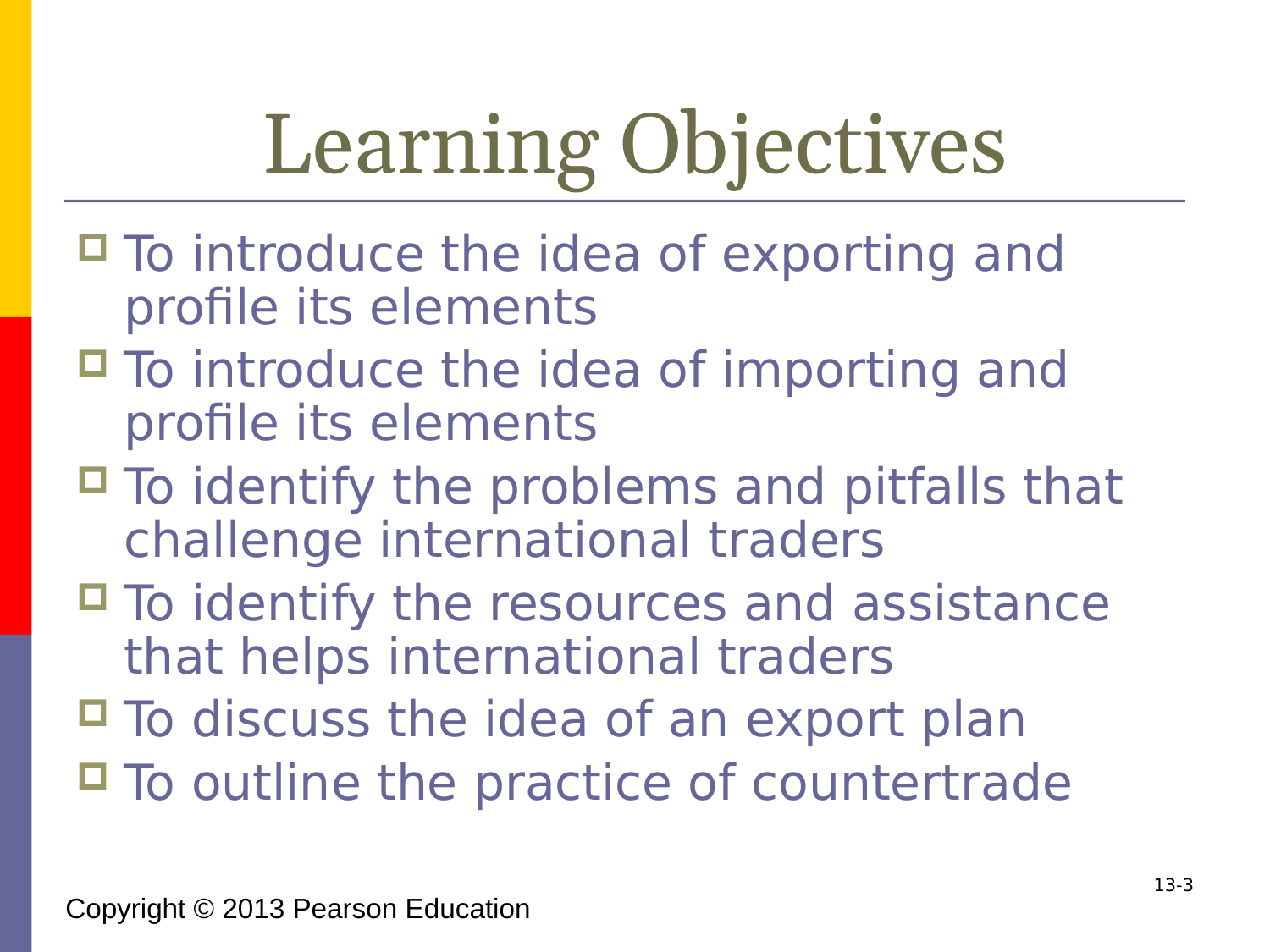

# Learning Objectives
To introduce the idea of exporting and profile its elements
To introduce the idea of importing and profile its elements
To identify the problems and pitfalls that challenge international traders
To identify the resources and assistance that helps international traders
To discuss the idea of an export plan
To outline the practice of countertrade
13-3